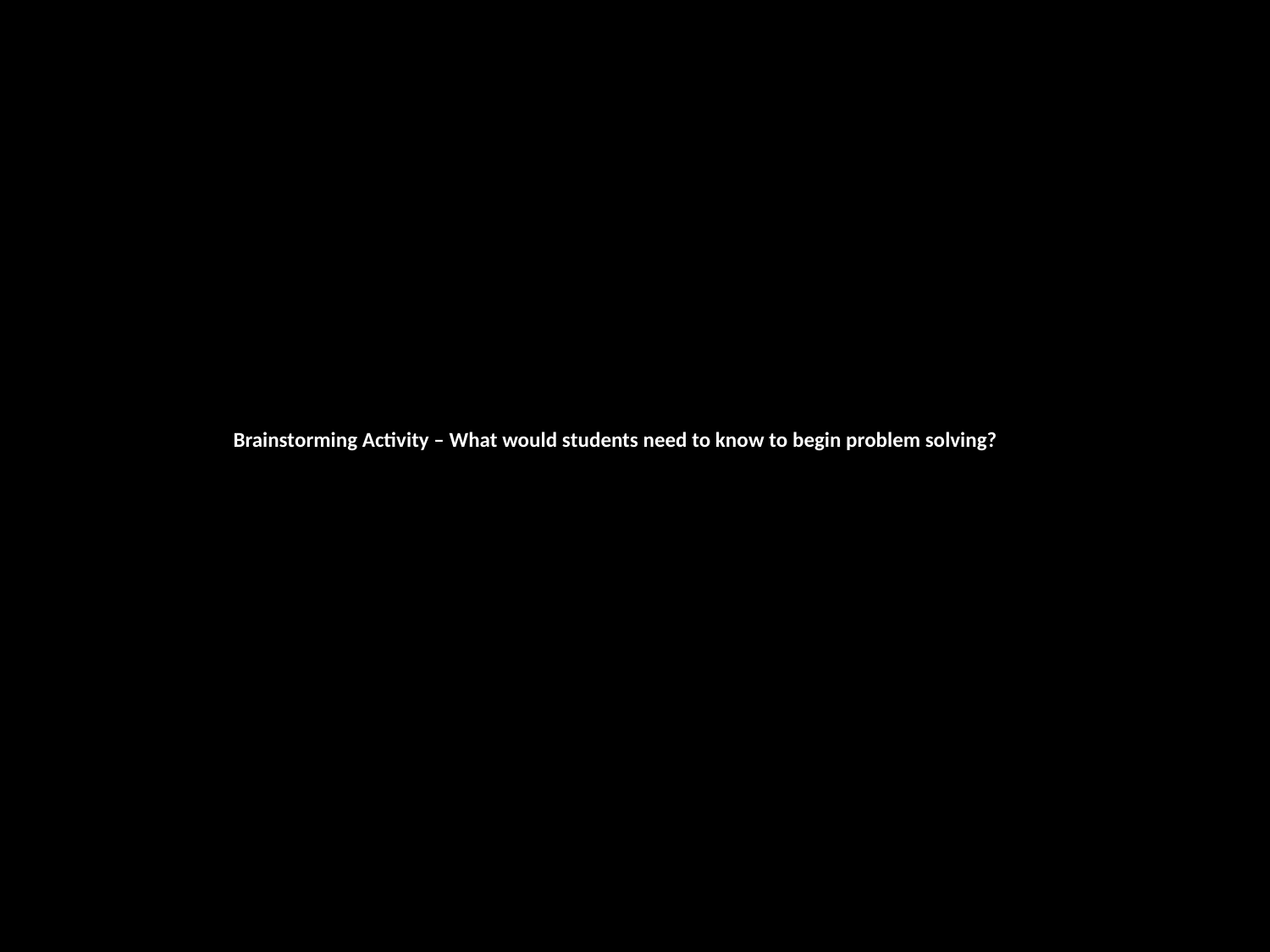

# Brainstorming Activity – What would students need to know to begin problem solving?